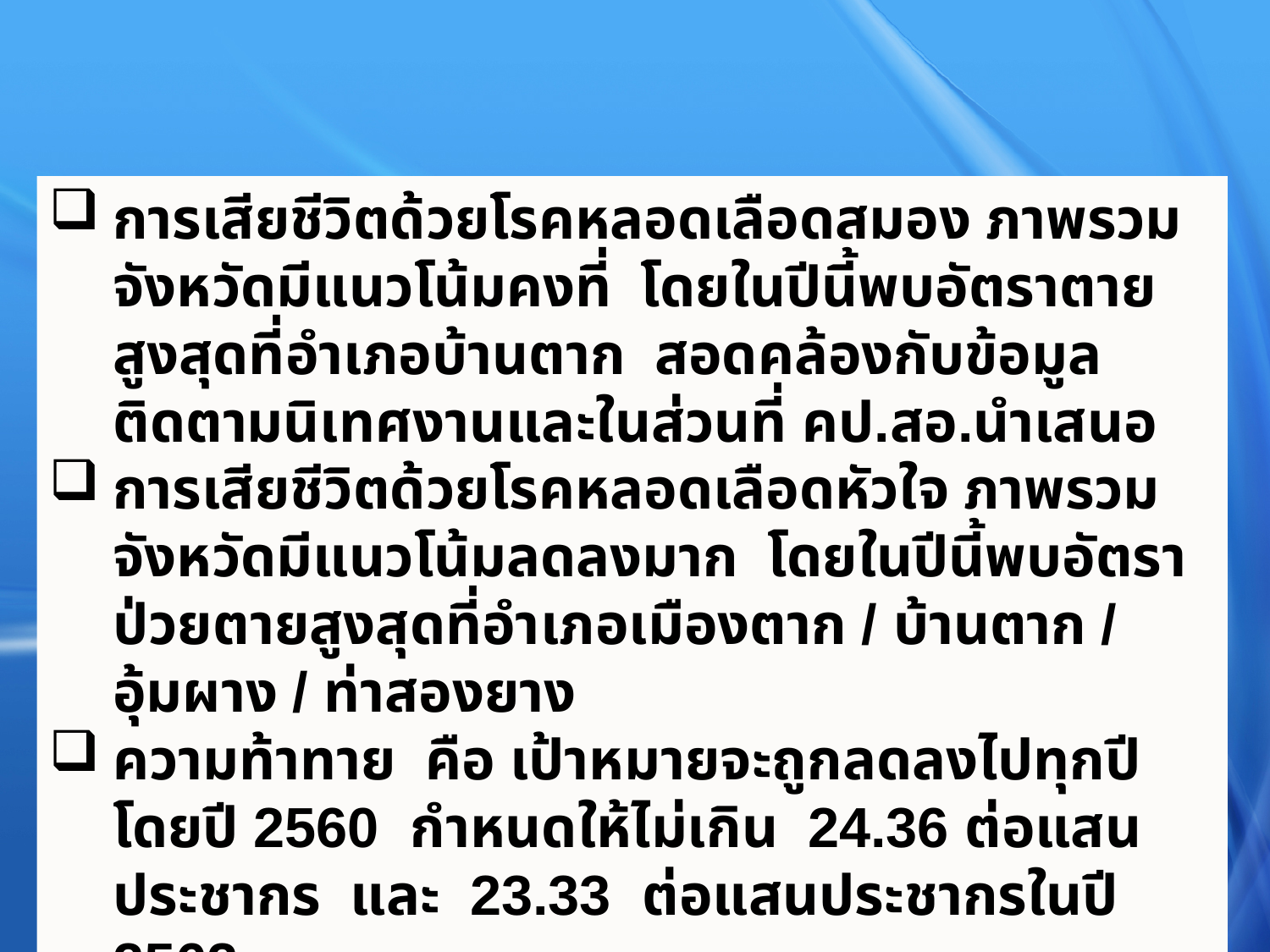

การเสียชีวิตด้วยโรคหลอดเลือดสมอง ภาพรวมจังหวัดมีแนวโน้มคงที่  โดยในปีนี้พบอัตราตายสูงสุดที่อำเภอบ้านตาก  สอดคล้องกับข้อมูลติดตามนิเทศงานและในส่วนที่ คป.สอ.นำเสนอ
การเสียชีวิตด้วยโรคหลอดเลือดหัวใจ ภาพรวมจังหวัดมีแนวโน้มลดลงมาก  โดยในปีนี้พบอัตราป่วยตายสูงสุดที่อำเภอเมืองตาก / บ้านตาก / อุ้มผาง / ท่าสองยาง
ความท้าทาย  คือ เป้าหมายจะถูกลดลงไปทุกปี โดยปี 2560  กำหนดให้ไม่เกิน  24.36 ต่อแสนประชากร  และ  23.33  ต่อแสนประชากรในปี 2562